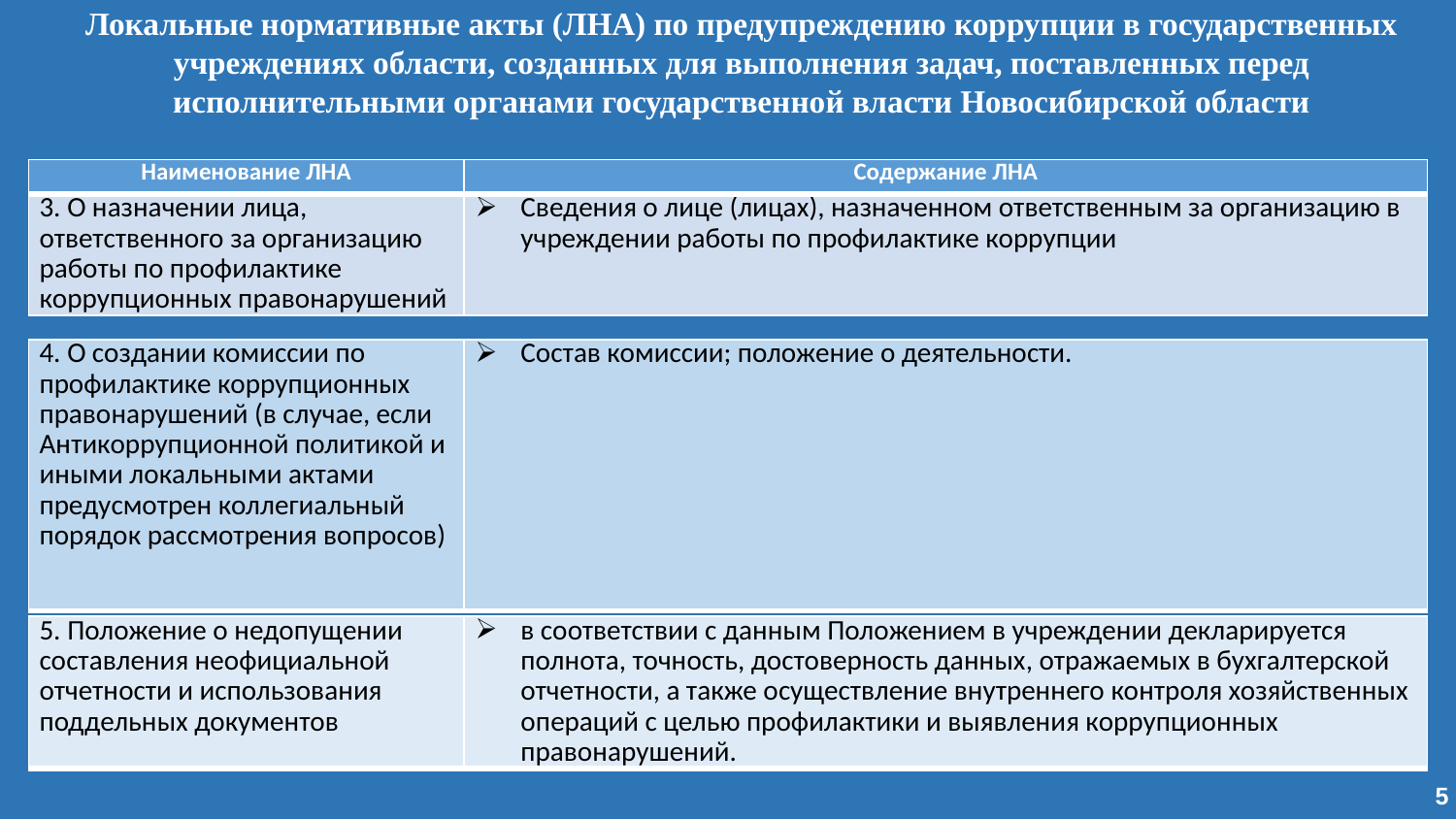

# Локальные нормативные акты (ЛНА) по предупреждению коррупции в государственных учреждениях области, созданных для выполнения задач, поставленных перед исполнительными органами государственной власти Новосибирской области
| Наименование ЛНА | Содержание ЛНА |
| --- | --- |
| 3. О назначении лица, ответственного за организацию работы по профилактике коррупционных правонарушений | Сведения о лице (лицах), назначенном ответственным за организацию в учреждении работы по профилактике коррупции |
| 4. О создании комиссии по профилактике коррупционных правонарушений (в случае, если Антикоррупционной политикой и иными локальными актами предусмотрен коллегиальный порядок рассмотрения вопросов) | Состав комиссии; положение о деятельности. |
| --- | --- |
| 5. Положение о недопущении составления неофициальной отчетности и использования поддельных документов | в соответствии с данным Положением в учреждении декларируется полнота, точность, достоверность данных, отражаемых в бухгалтерской отчетности, а также осуществление внутреннего контроля хозяйственных операций с целью профилактики и выявления коррупционных правонарушений. |
| --- | --- |
5